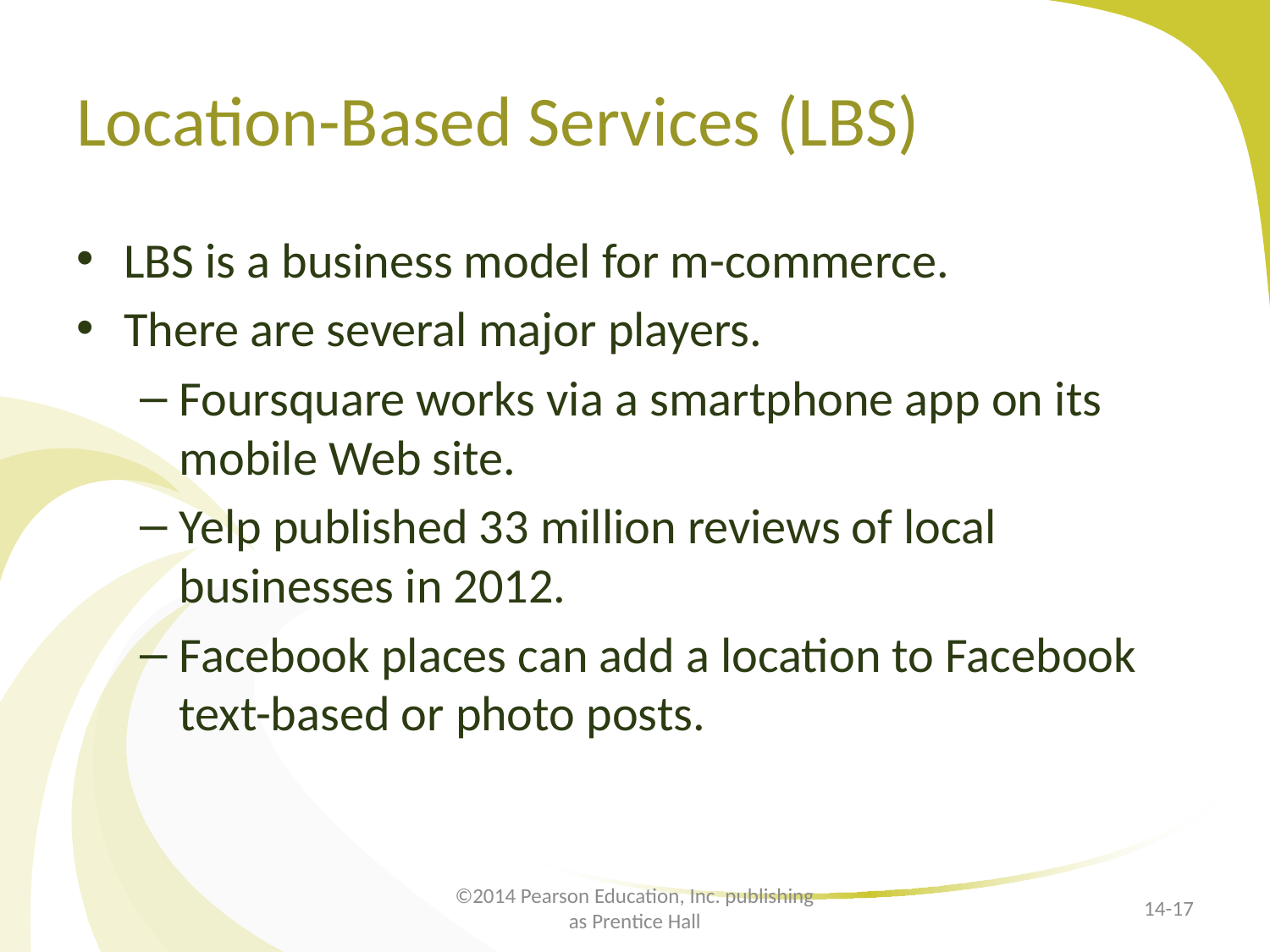

# Location-Based Services (LBS)
LBS is a business model for m-commerce.
There are several major players.
Foursquare works via a smartphone app on its mobile Web site.
Yelp published 33 million reviews of local businesses in 2012.
Facebook places can add a location to Facebook text-based or photo posts.
©2014 Pearson Education, Inc. publishing as Prentice Hall
14-17